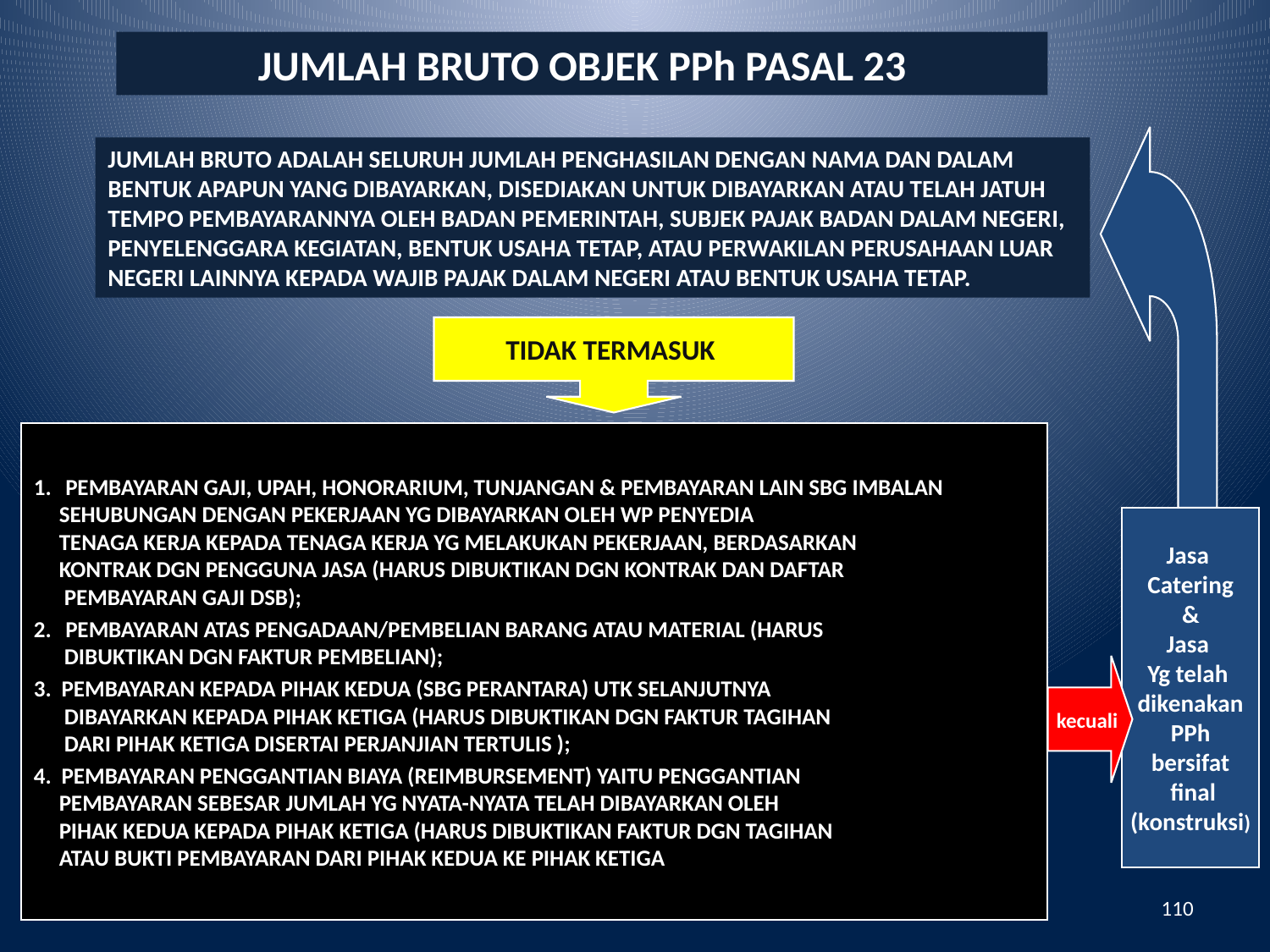

# JUMLAH BRUTO OBJEK PPh PASAL 23

JUMLAH BRUTO ADALAH SELURUH JUMLAH PENGHASILAN DENGAN NAMA DAN DALAM BENTUK APAPUN YANG DIBAYARKAN, DISEDIAKAN UNTUK DIBAYARKAN ATAU TELAH JATUH TEMPO PEMBAYARANNYA OLEH BADAN PEMERINTAH, SUBJEK PAJAK BADAN DALAM NEGERI, PENYELENGGARA KEGIATAN, BENTUK USAHA TETAP, ATAU PERWAKILAN PERUSAHAAN LUAR NEGERI LAINNYA KEPADA WAJIB PAJAK DALAM NEGERI ATAU BENTUK USAHA TETAP.
TIDAK TERMASUK
PEMBAYARAN GAJI, UPAH, HONORARIUM, TUNJANGAN & PEMBAYARAN LAIN SBG IMBALAN
     SEHUBUNGAN DENGAN PEKERJAAN YG DIBAYARKAN OLEH WP PENYEDIA
     TENAGA KERJA KEPADA TENAGA KERJA YG MELAKUKAN PEKERJAAN, BERDASARKAN
     KONTRAK DGN PENGGUNA JASA (HARUS DIBUKTIKAN DGN KONTRAK DAN DAFTAR
      PEMBAYARAN GAJI DSB);
PEMBAYARAN ATAS PENGADAAN/PEMBELIAN BARANG ATAU MATERIAL (HARUS
      DIBUKTIKAN DGN FAKTUR PEMBELIAN);
3.  PEMBAYARAN KEPADA PIHAK KEDUA (SBG PERANTARA) UTK SELANJUTNYA
      DIBAYARKAN KEPADA PIHAK KETIGA (HARUS DIBUKTIKAN DGN FAKTUR TAGIHAN
      DARI PIHAK KETIGA DISERTAI PERJANJIAN TERTULIS );
4.  PEMBAYARAN PENGGANTIAN BIAYA (REIMBURSEMENT) YAITU PENGGANTIAN
     PEMBAYARAN SEBESAR JUMLAH YG NYATA-NYATA TELAH DIBAYARKAN OLEH
     PIHAK KEDUA KEPADA PIHAK KETIGA (HARUS DIBUKTIKAN FAKTUR DGN TAGIHAN
     ATAU BUKTI PEMBAYARAN DARI PIHAK KEDUA KE PIHAK KETIGA
Jasa
Catering
&
Jasa
Yg telah
dikenakan
 PPh
bersifat
 final
(konstruksi)
 kecuali

110